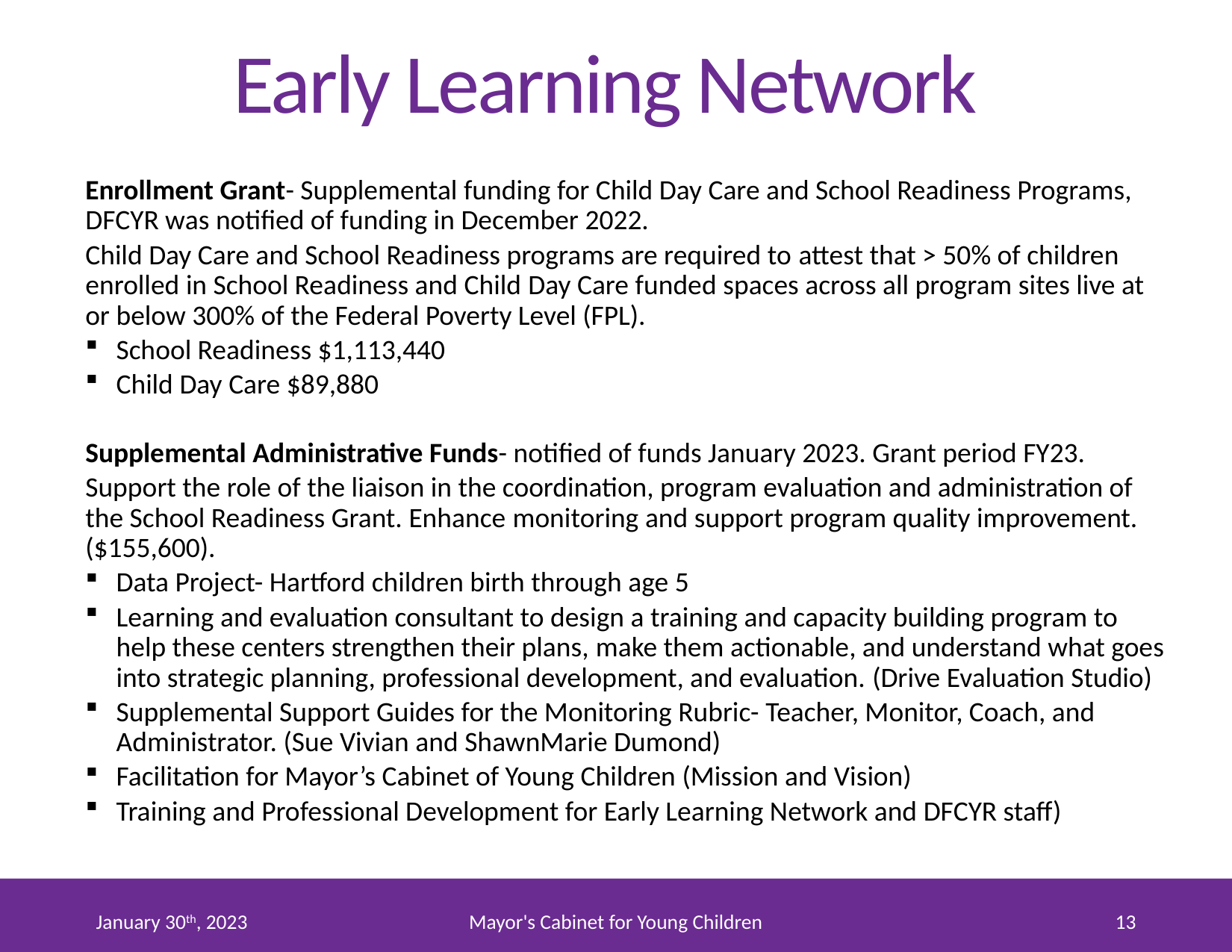

# Early Learning Network

Enrollment Grant​- Supplemental funding for Child Day Care and School Readiness Programs, DFCYR was notified of funding in December 2022.
Child Day Care and School Readiness programs are required to attest that > 50% of children enrolled in School Readiness and Child Day Care funded spaces across all program sites live at or below 300% of the Federal Poverty Level (FPL).
School Readiness $1,113,440​
Child Day Care $89,880​

Supplemental Administrative Funds​- notified of funds January 2023. Grant period FY23.
Support the role of the liaison in the coordination, program evaluation and administration of the School Readiness Grant. Enhance monitoring and support program quality improvement. ($155,600)​.
Data Project- Hartford children birth through age 5​
Learning and evaluation consultant to design a training and capacity building program to help these centers strengthen their plans, make them actionable, and understand what goes into strategic planning, professional development, and evaluation.​ (Drive Evaluation Studio)
Supplemental Support Guides for the Monitoring Rubric- Teacher, Monitor, Coach, and Administrator​. (Sue Vivian and ShawnMarie Dumond)
Facilitation for Mayor’s Cabinet of Young Children (Mission and Vision)
Training and Professional Development for Early Learning Network and DFCYR staff)

January 30th, 2023
Mayor's Cabinet for Young Children
13